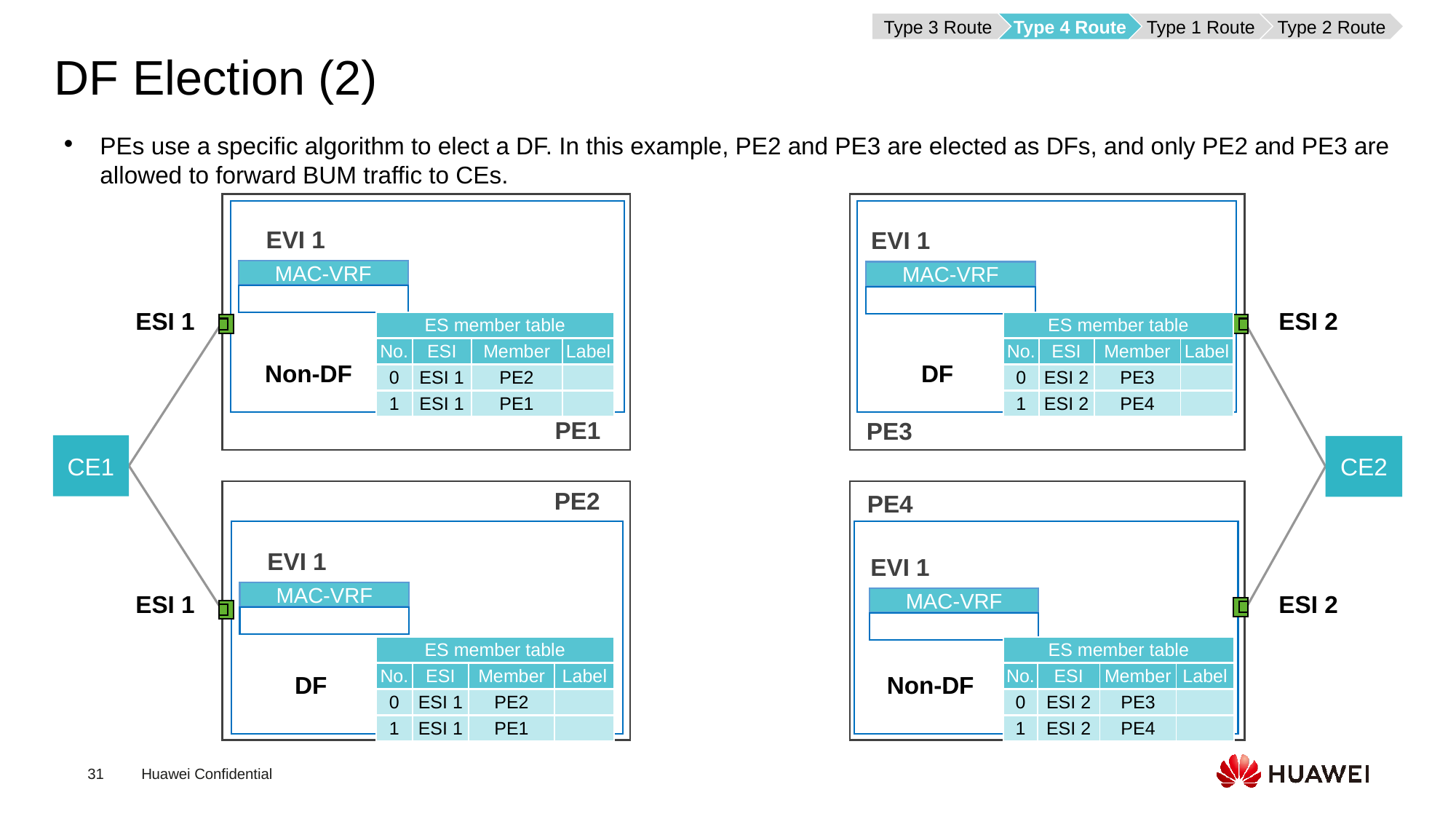

Type 3 Route
Type 4 Route
Type 1 Route
Type 2 Route
# DF Election (2)
PEs use a specific algorithm to elect a DF. In this example, PE2 and PE3 are elected as DFs, and only PE2 and PE3 are allowed to forward BUM traffic to CEs.

EVI 1
EVI 1
MAC-VRF
MAC-VRF

ESI 1
ESI 2
| ES member table |  |  |  |
| --- | --- | --- | --- |
| No. | ESI | Member | Label |
| 0 | ESI 1 | PE2 |  |
| 1 | ESI 1 | PE1 |  |
| ES member table |  |  |  |
| --- | --- | --- | --- |
| No. | ESI | Member | Label |
| 0 | ESI 2 | PE3 |  |
| 1 | ESI 2 | PE4 |  |

Non-DF
DF
PE1
PE3
CE1
CE2
PE2

PE4

EVI 1
EVI 1
MAC-VRF
ESI 1
ESI 2
MAC-VRF

| ES member table |  |  |  |
| --- | --- | --- | --- |
| No. | ESI | Member | Label |
| 0 | ESI 1 | PE2 |  |
| 1 | ESI 1 | PE1 |  |
| ES member table |  |  |  |
| --- | --- | --- | --- |
| No. | ESI | Member | Label |
| 0 | ESI 2 | PE3 |  |
| 1 | ESI 2 | PE4 |  |
DF
Non-DF